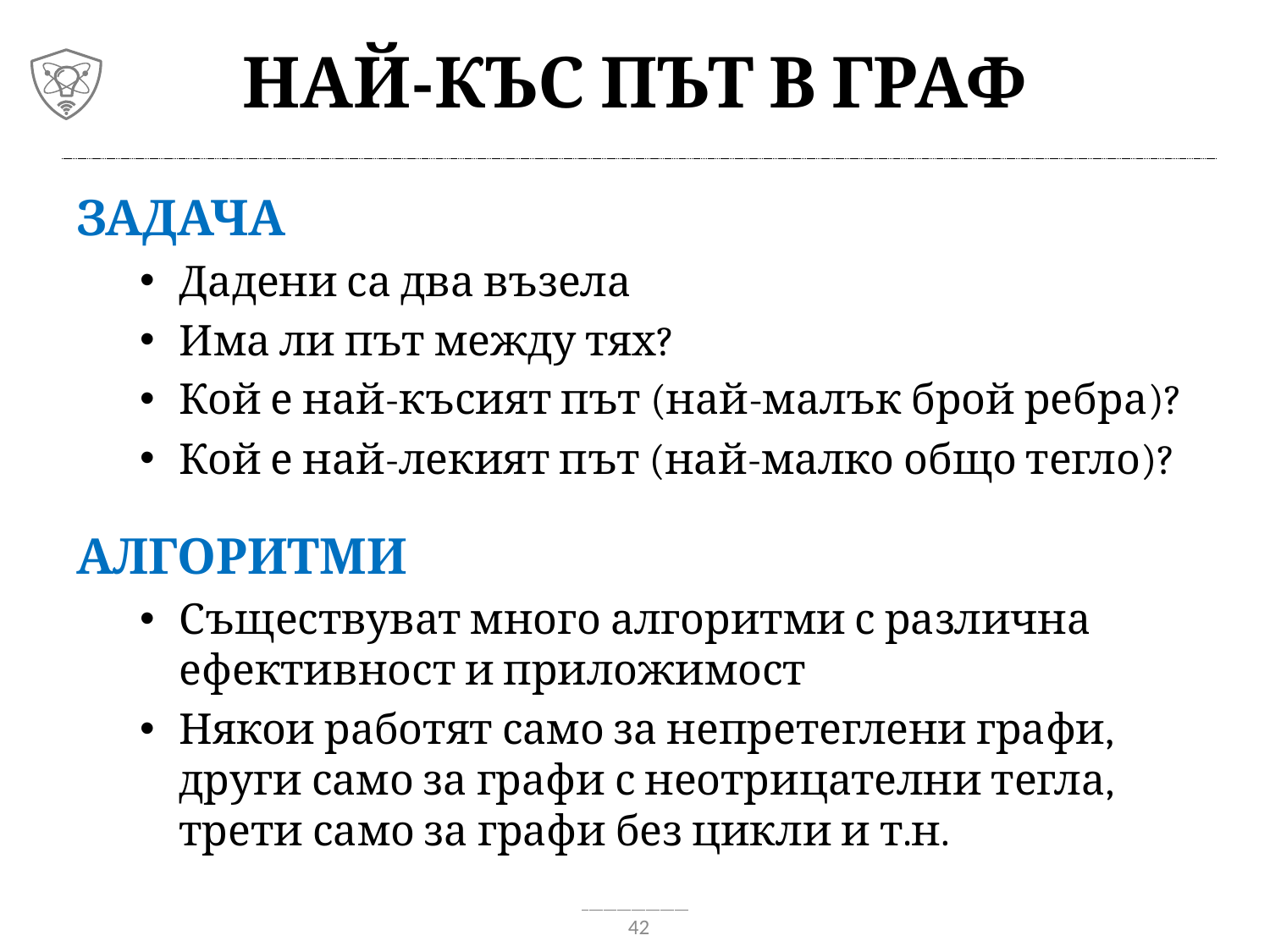

# Най-къс път в граф
Задача
Дадени са два възела
Има ли път между тях?
Кой е най-късият път (най-малък брой ребра)?
Кой е най-лекият път (най-малко общо тегло)?
Алгоритми
Съществуват много алгоритми с различна ефективност и приложимост
Някои работят само за непретеглени графи, други само за графи с неотрицателни тегла, трети само за графи без цикли и т.н.
42